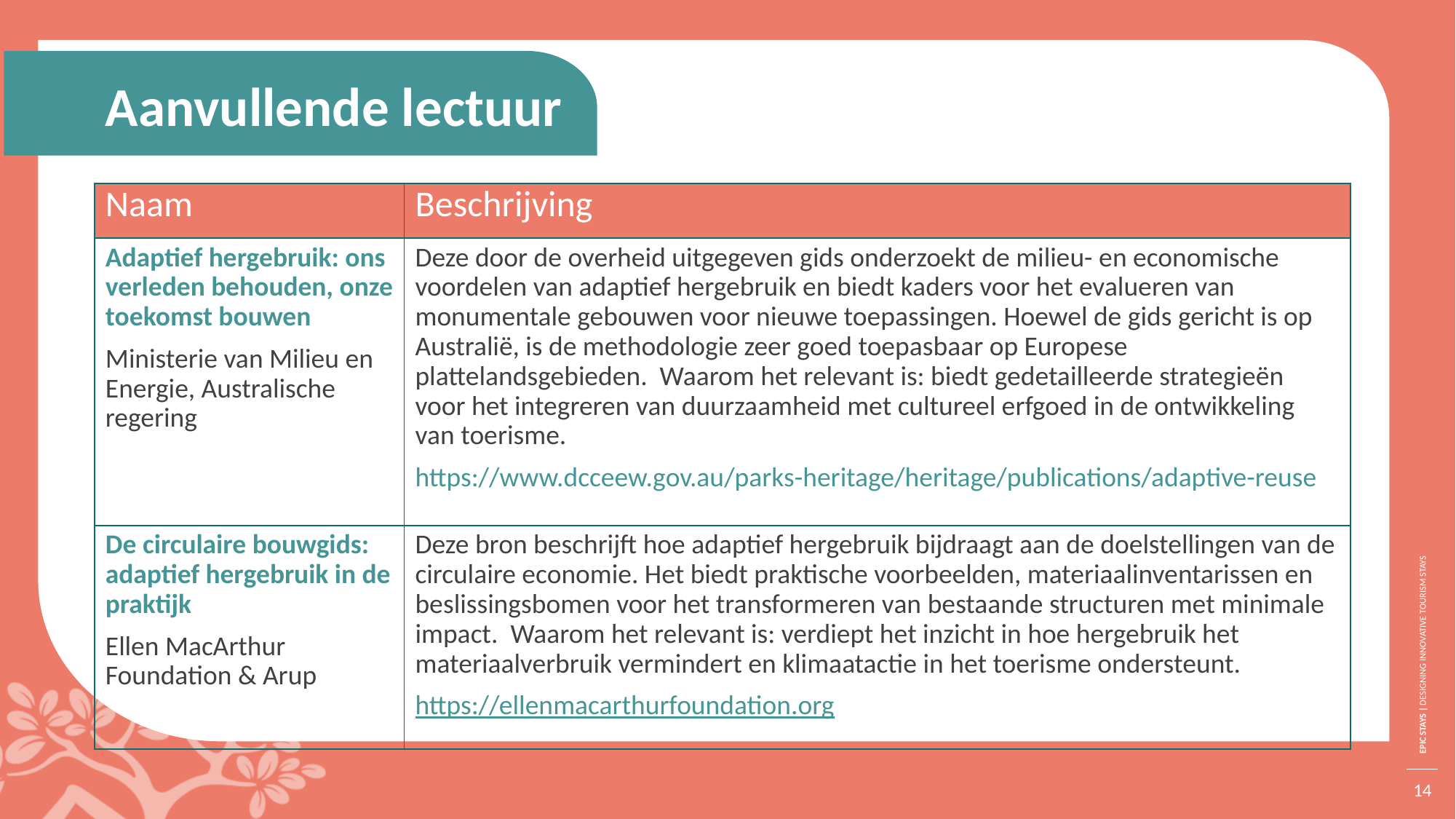

Aanvullende lectuur
| Naam | Beschrijving |
| --- | --- |
| Adaptief hergebruik: ons verleden behouden, onze toekomst bouwen Ministerie van Milieu en Energie, Australische regering | Deze door de overheid uitgegeven gids onderzoekt de milieu- en economische voordelen van adaptief hergebruik en biedt kaders voor het evalueren van monumentale gebouwen voor nieuwe toepassingen. Hoewel de gids gericht is op Australië, is de methodologie zeer goed toepasbaar op Europese plattelandsgebieden. Waarom het relevant is: biedt gedetailleerde strategieën voor het integreren van duurzaamheid met cultureel erfgoed in de ontwikkeling van toerisme. https://www.dcceew.gov.au/parks-heritage/heritage/publications/adaptive-reuse |
| De circulaire bouwgids: adaptief hergebruik in de praktijk Ellen MacArthur Foundation & Arup | Deze bron beschrijft hoe adaptief hergebruik bijdraagt aan de doelstellingen van de circulaire economie. Het biedt praktische voorbeelden, materiaalinventarissen en beslissingsbomen voor het transformeren van bestaande structuren met minimale impact. Waarom het relevant is: verdiept het inzicht in hoe hergebruik het materiaalverbruik vermindert en klimaatactie in het toerisme ondersteunt. https://ellenmacarthurfoundation.org |
14